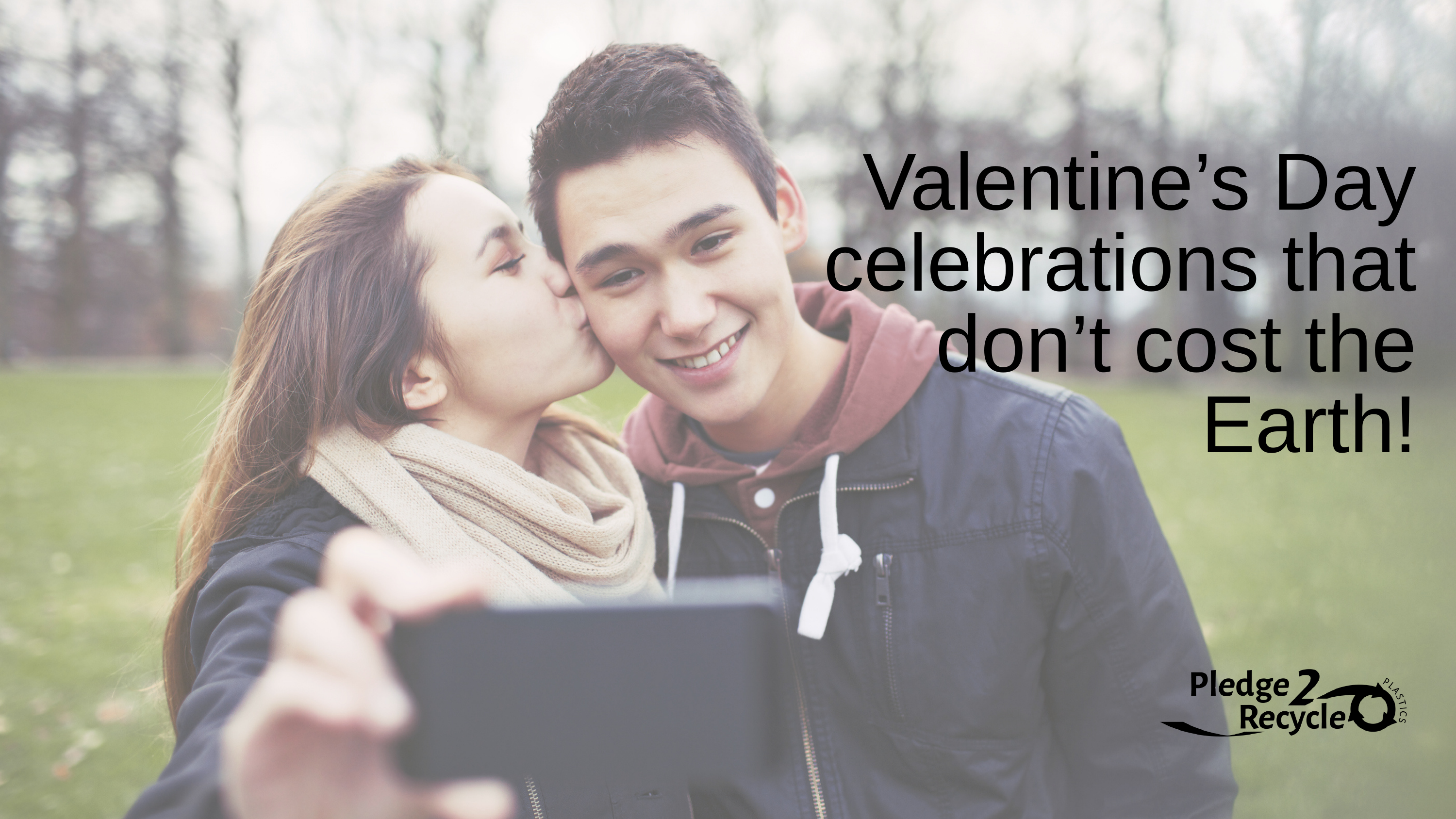

Valentine’s Day celebrations that don’t cost the Earth!